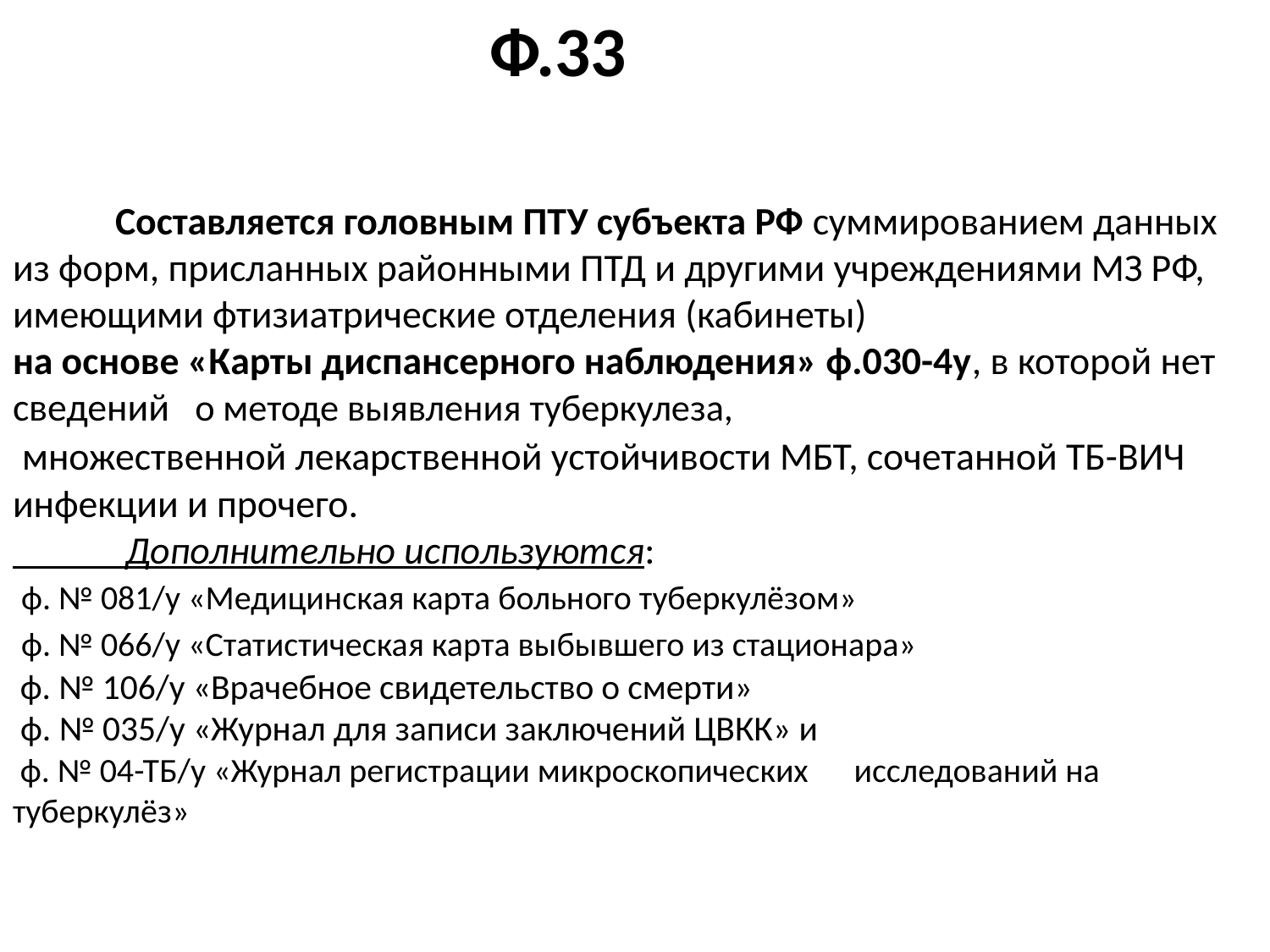

Ф.33

# Составляется головным ПТУ субъекта РФ суммированием данных из форм, присланных районными ПТД и другими учреждениями МЗ РФ, имеющими фтизиатрические отделения (кабинеты) на основе «Карты диспансерного наблюдения» ф.030-4у, в которой нет сведений   о методе выявления туберкулеза, множественной лекарственной устойчивости МБТ, сочетанной ТБ-ВИЧ инфекции и прочего. Дополнительно используются: ф. № 081/у «Медицинская карта больного туберкулёзом» ф. № 066/у «Статистическая карта выбывшего из стационара» ф. № 106/у «Врачебное свидетельство о смерти» ф. № 035/у «Журнал для записи заключений ЦВКК» и ф. № 04-ТБ/у «Журнал регистрации микроскопических      исследований на туберкулёз»